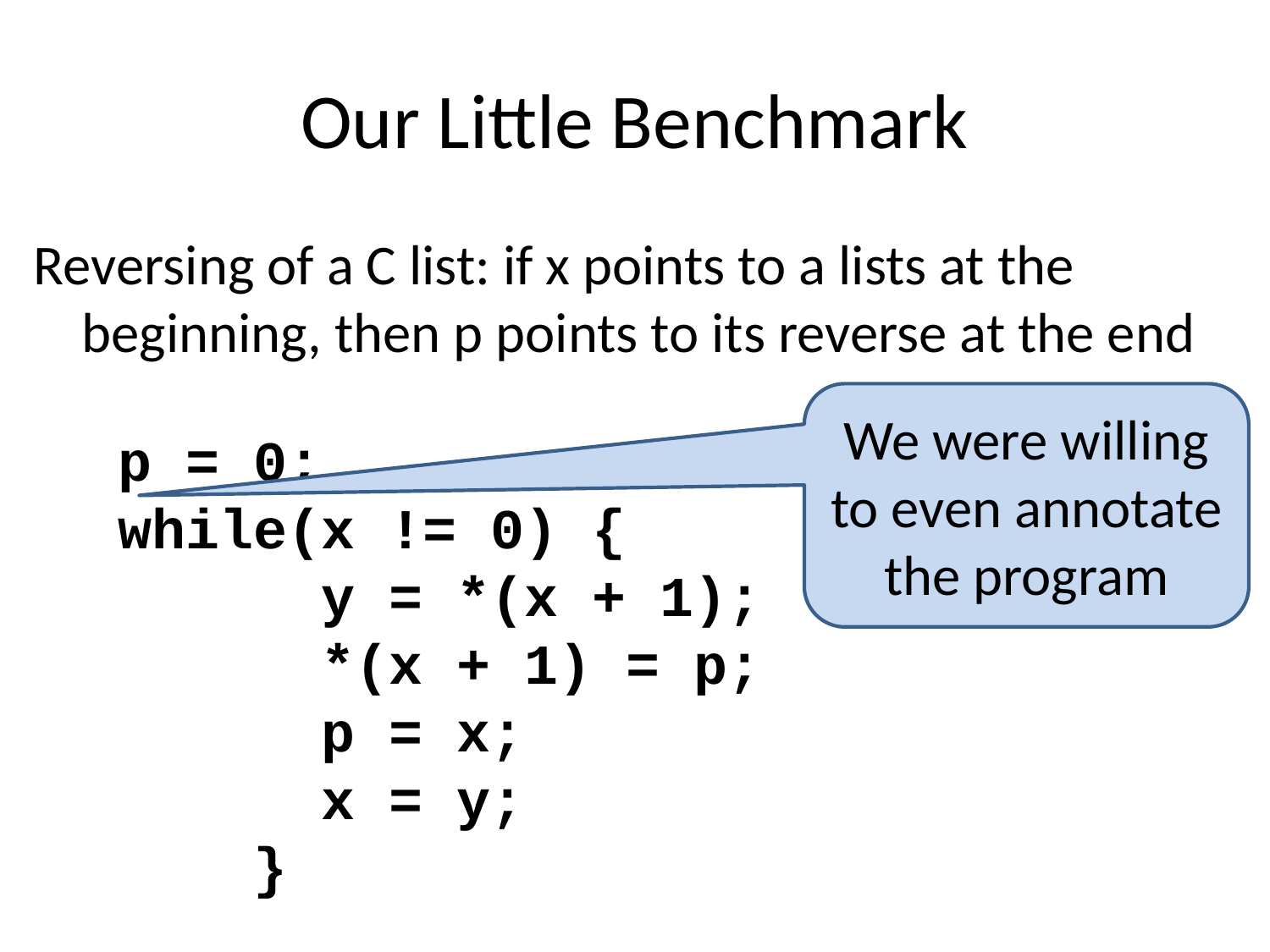

# Our Little Benchmark
Reversing of a C list: if x points to a lists at the beginning, then p points to its reverse at the end
We were willing to even annotate the program
p = 0;
while(x != 0) {
      y = *(x + 1);
      *(x + 1) = p;
      p = x;
      x = y;
    }